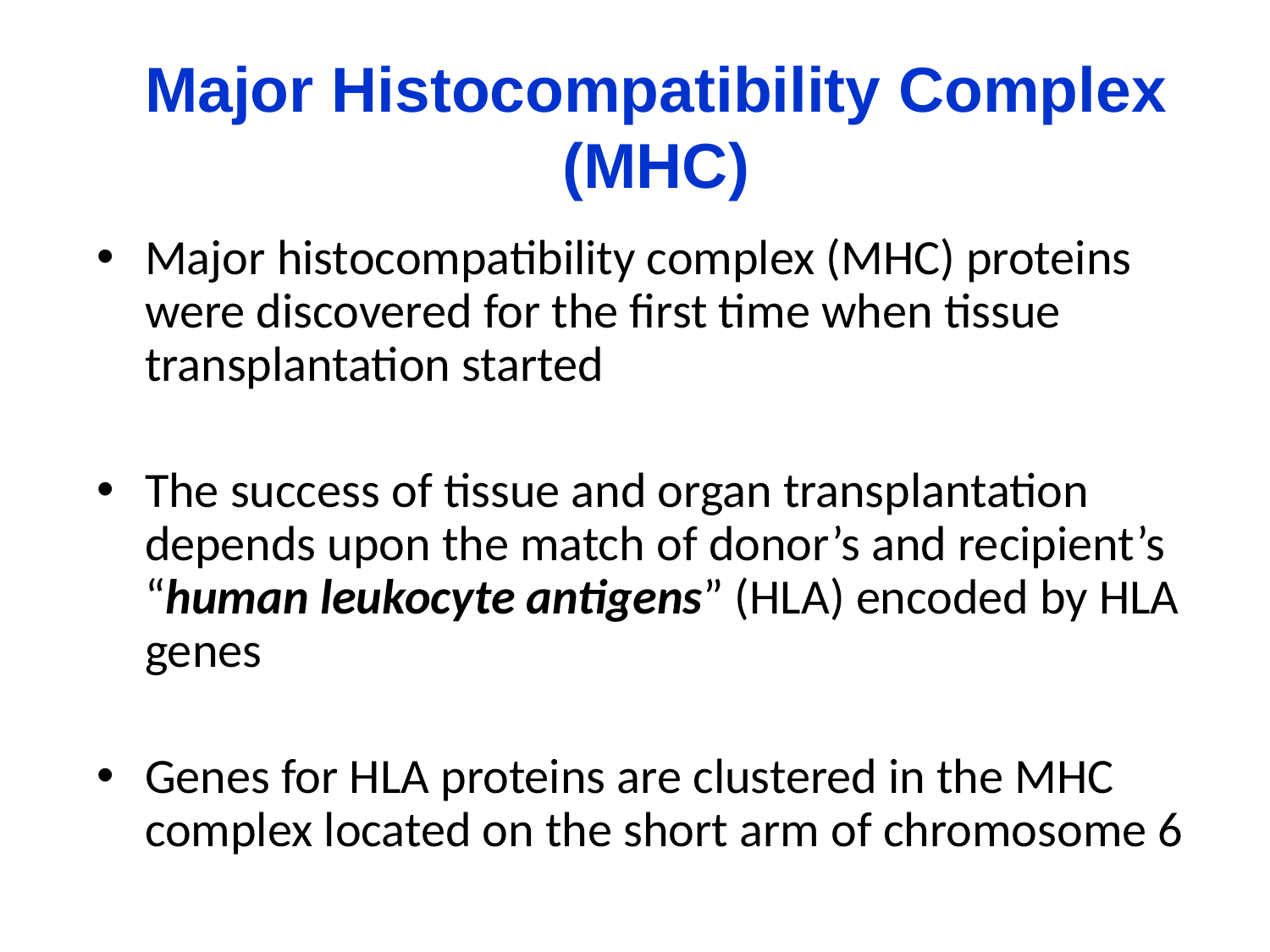

Major Histocompatibility Complex (MHC)
Major histocompatibility complex (MHC) proteins were discovered for the first time when tissue transplantation started

The success of tissue and organ transplantation depends upon the match of donor’s and recipient’s “human leukocyte antigens” (HLA) encoded by HLA genes

Genes for HLA proteins are clustered in the MHC complex located on the short arm of chromosome 6